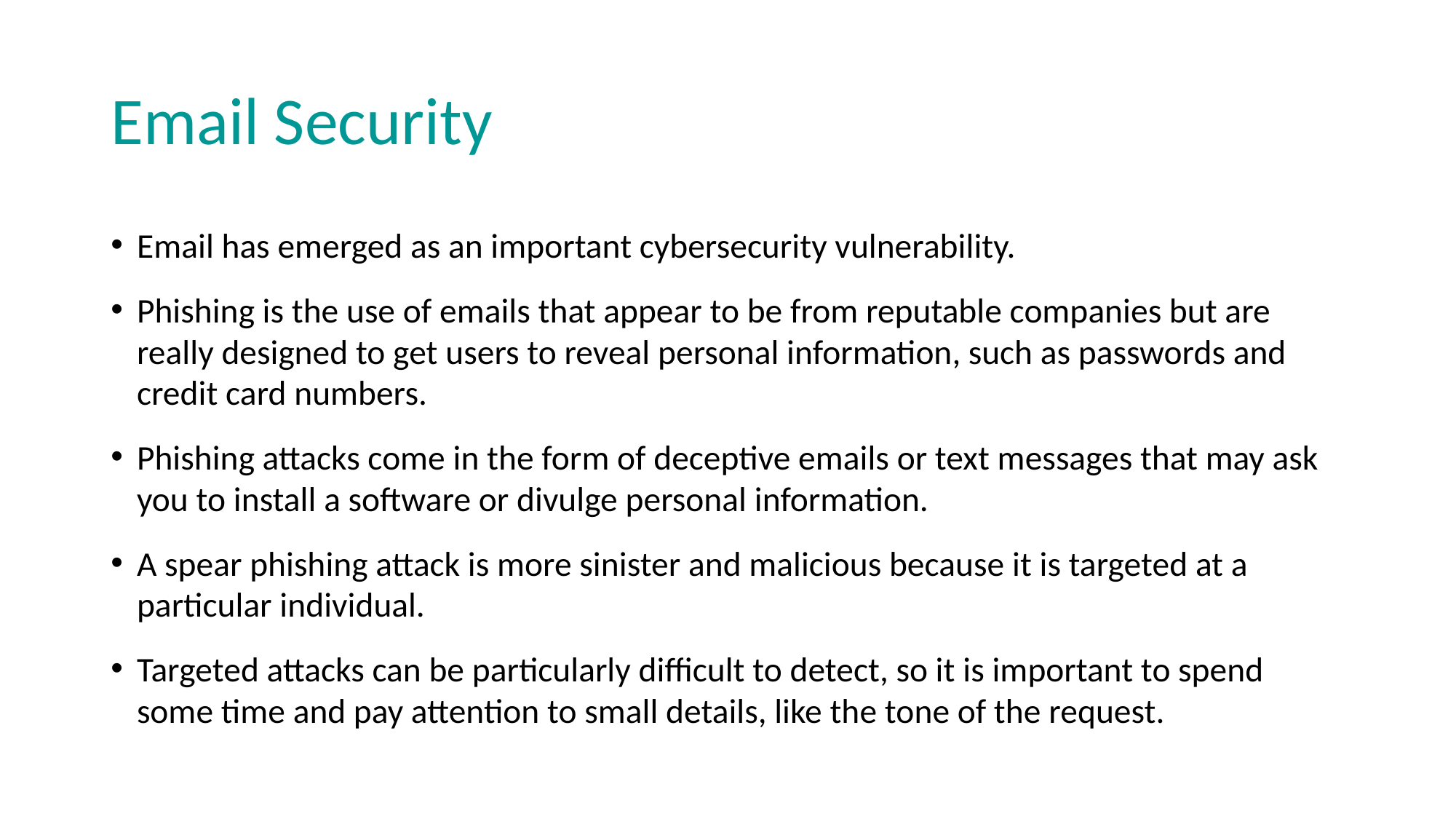

# Email Security
Email has emerged as an important cybersecurity vulnerability.
Phishing is the use of emails that appear to be from reputable companies but are really designed to get users to reveal personal information, such as passwords and credit card numbers.
Phishing attacks come in the form of deceptive emails or text messages that may ask you to install a software or divulge personal information.
A spear phishing attack is more sinister and malicious because it is targeted at a particular individual.
Targeted attacks can be particularly difficult to detect, so it is important to spend some time and pay attention to small details, like the tone of the request.